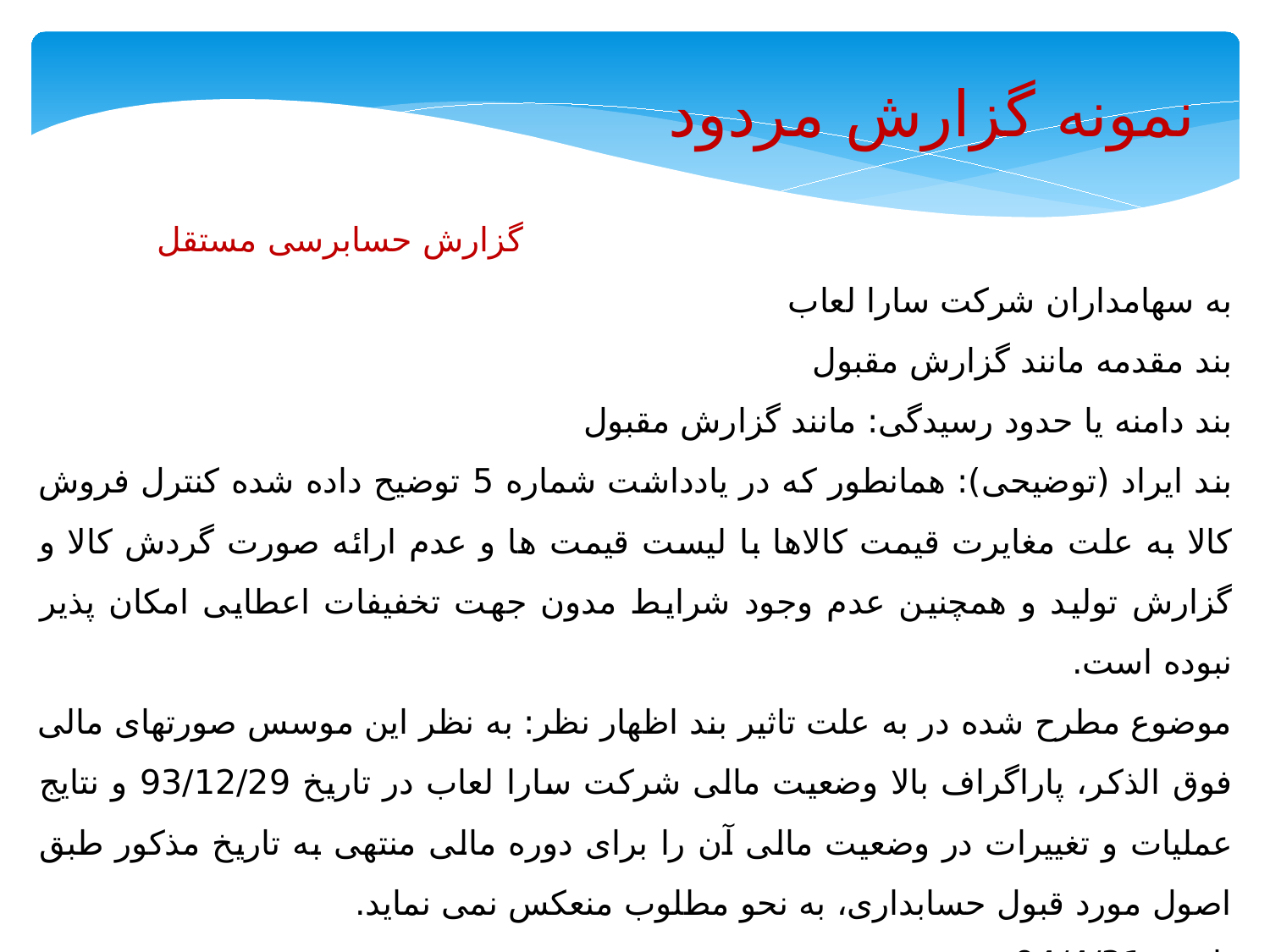

نمونه گزارش مردود
                                                                   گزارش حسابرسی مستقل
به سهامداران شرکت سارا لعاب
بند مقدمه مانند گزارش مقبول
بند دامنه یا حدود رسیدگی: مانند گزارش مقبول
بند ایراد (توضیحی): همانطور که در یادداشت شماره 5 توضیح داده شده کنترل فروش کالا به علت مغایرت قیمت کالاها با لیست قیمت ها و عدم ارائه صورت گردش کالا و گزارش تولید و همچنین عدم وجود شرایط مدون جهت تخفیفات اعطایی امکان پذیر نبوده است.
موضوع مطرح شده در به علت تاثیر بند اظهار نظر: به نظر این موسس صورتهای مالی فوق الذکر، پاراگراف بالا وضعیت مالی شرکت سارا لعاب در تاریخ 93/12/29 و نتایج عملیات و تغییرات در وضعیت مالی آن را برای دوره مالی منتهی به تاریخ مذکور طبق اصول مورد قبول حسابداری، به نحو مطلوب منعکس نمی نماید.
تاریخ: 94/4/31                                                                                                            موسسه حسابرسی نوید